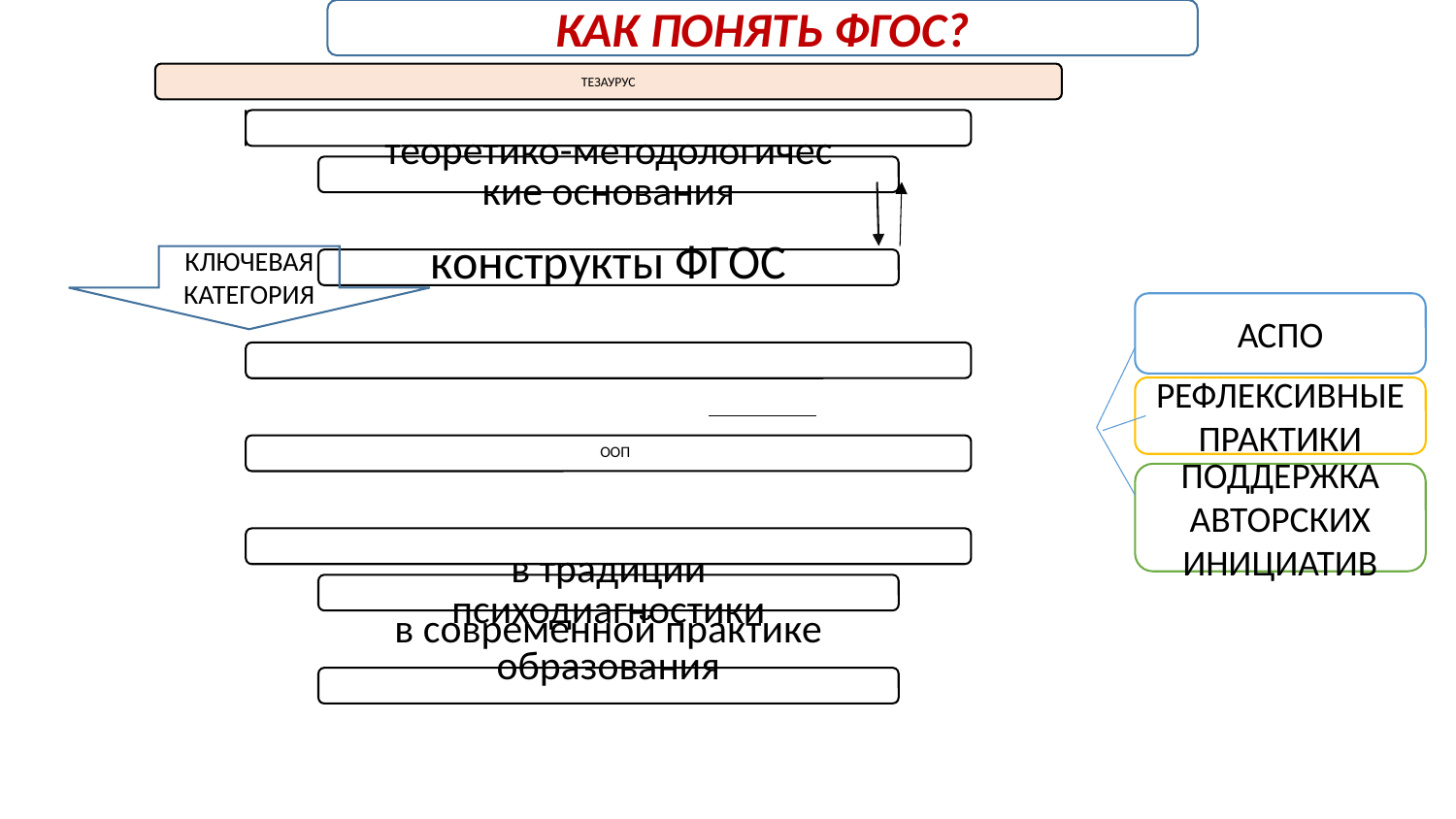

КАК ПОНЯТЬ ФГОС?
ТЕЗАУРУС
теоретико-методологичес
кие основания
конструкты ФГОС
ОП
в традиции
психодиагностики
в современной практике образования
    ООП
КЛЮЧЕВАЯ КАТЕГОРИЯ
АСПО
РЕФЛЕКСИВНЫЕ ПРАКТИКИ
ПОДДЕРЖКА АВТОРСКИХ ИНИЦИАТИВ